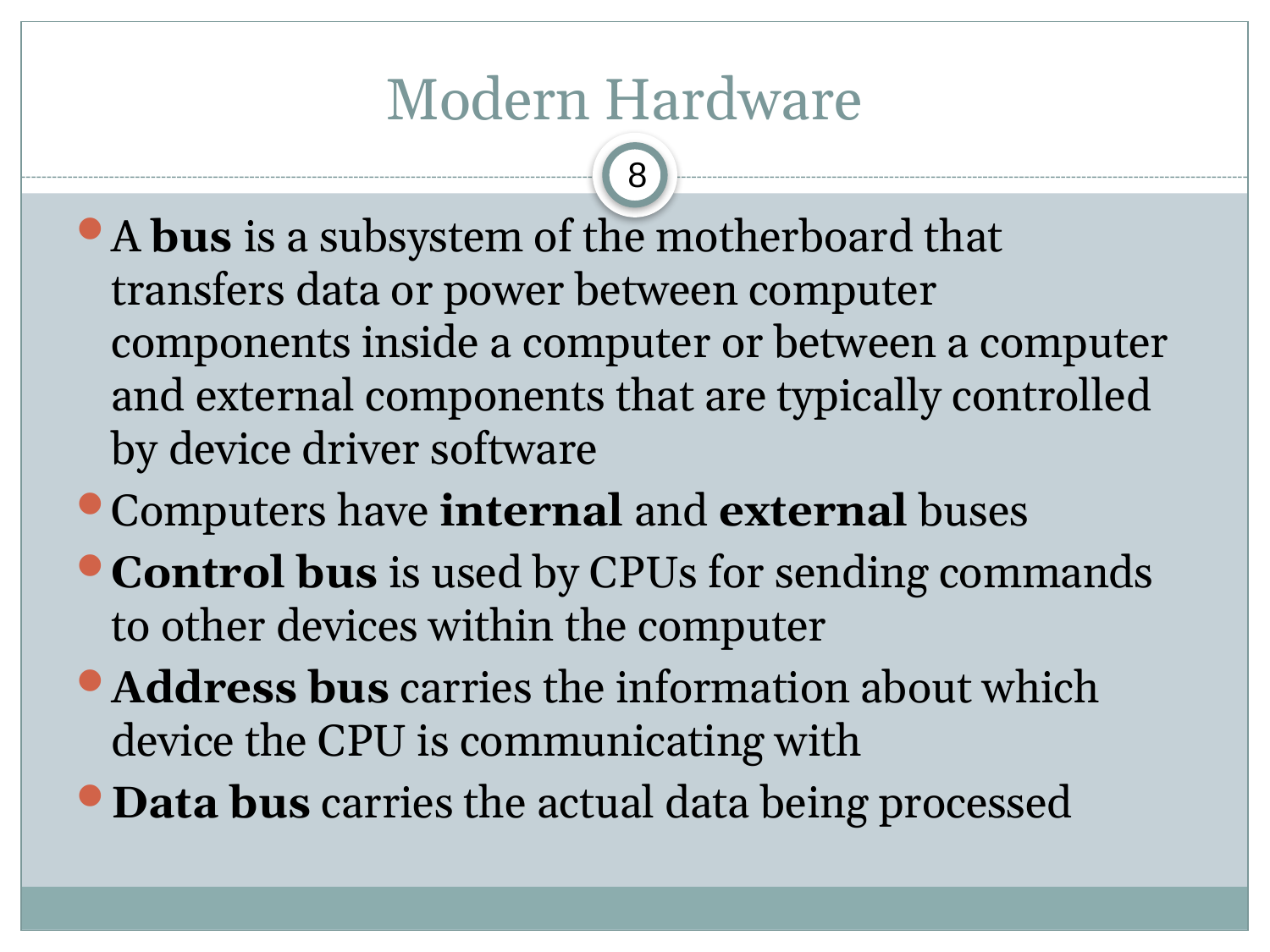

# Modern Hardware
8
A bus is a subsystem of the motherboard that transfers data or power between computer components inside a computer or between a computer and external components that are typically controlled by device driver software
Computers have internal and external buses
Control bus is used by CPUs for sending commands to other devices within the computer
Address bus carries the information about which device the CPU is communicating with
Data bus carries the actual data being processed